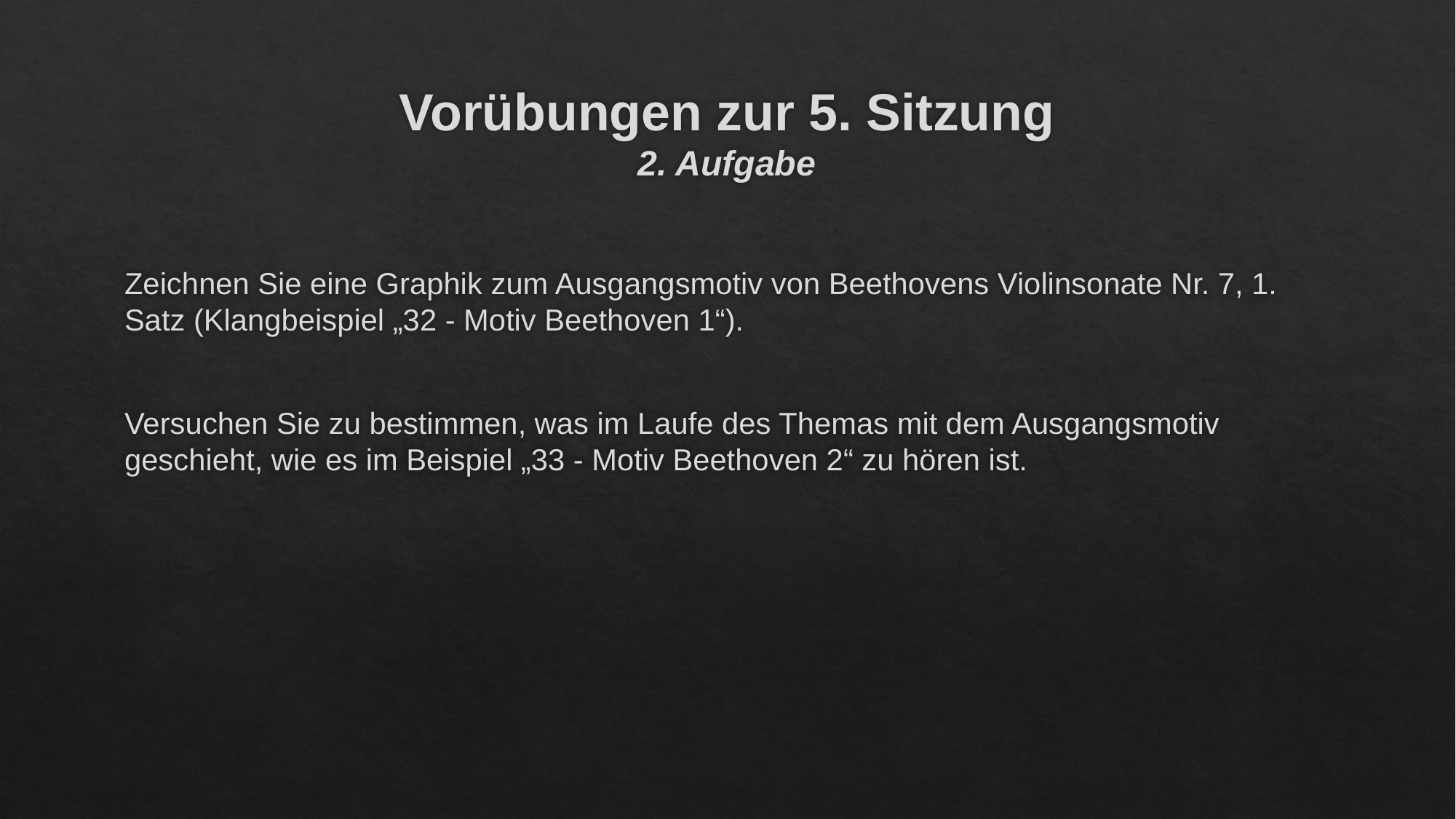

# Vorübungen zur 5. Sitzung 2. Aufgabe

Zeichnen Sie eine Graphik zum Ausgangsmotiv von Beethovens Violinsonate Nr. 7, 1. Satz (Klangbeispiel „32 - Motiv Beethoven 1“).

Versuchen Sie zu bestimmen, was im Laufe des Themas mit dem Ausgangsmotiv geschieht, wie es im Beispiel „33 - Motiv Beethoven 2“ zu hören ist.